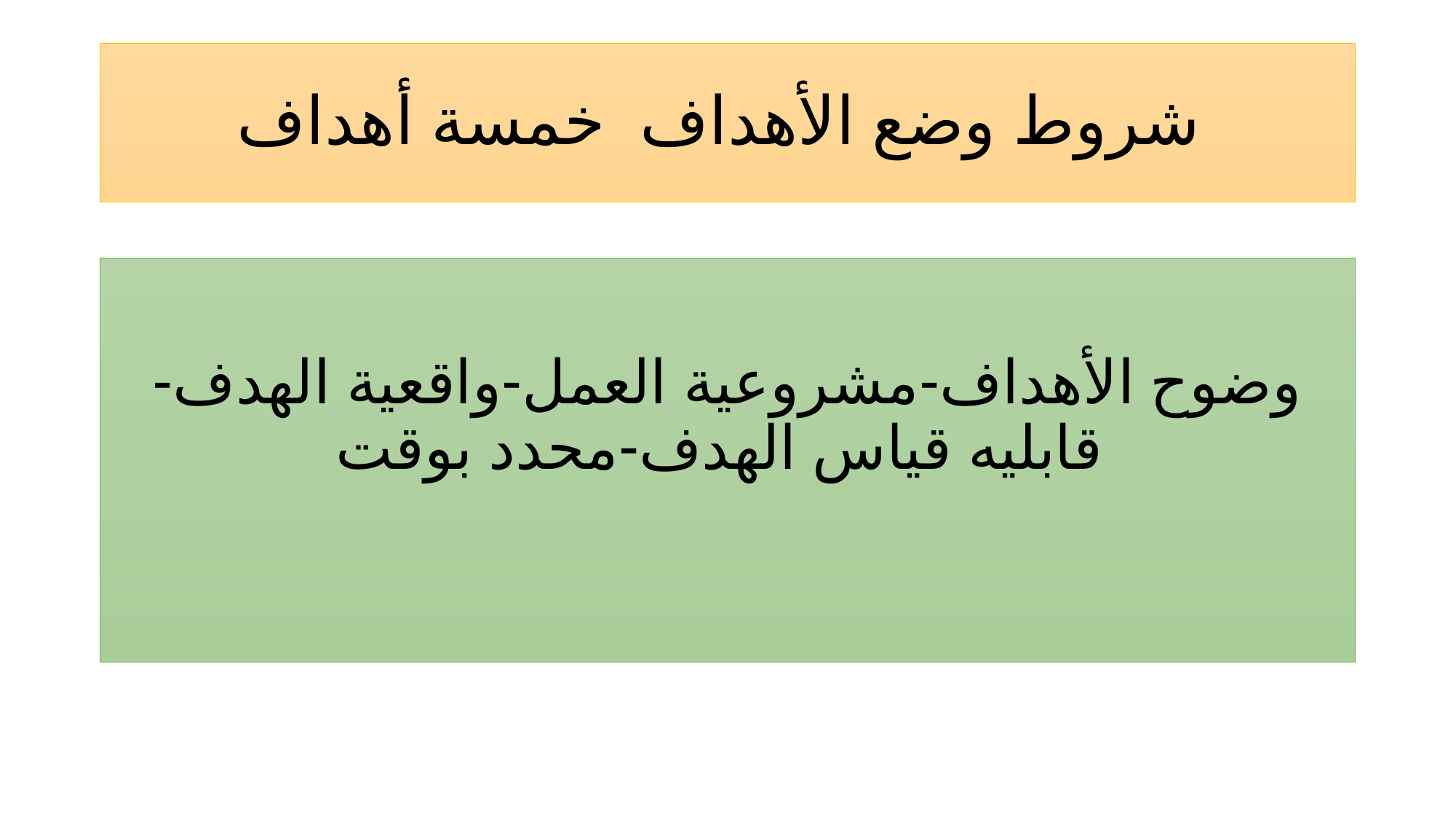

# شروط وضع الأهداف  خمسة أهداف

وضوح الأهداف-مشروعية العمل-واقعية الهدف-قابليه قياس الهدف-محدد بوقت